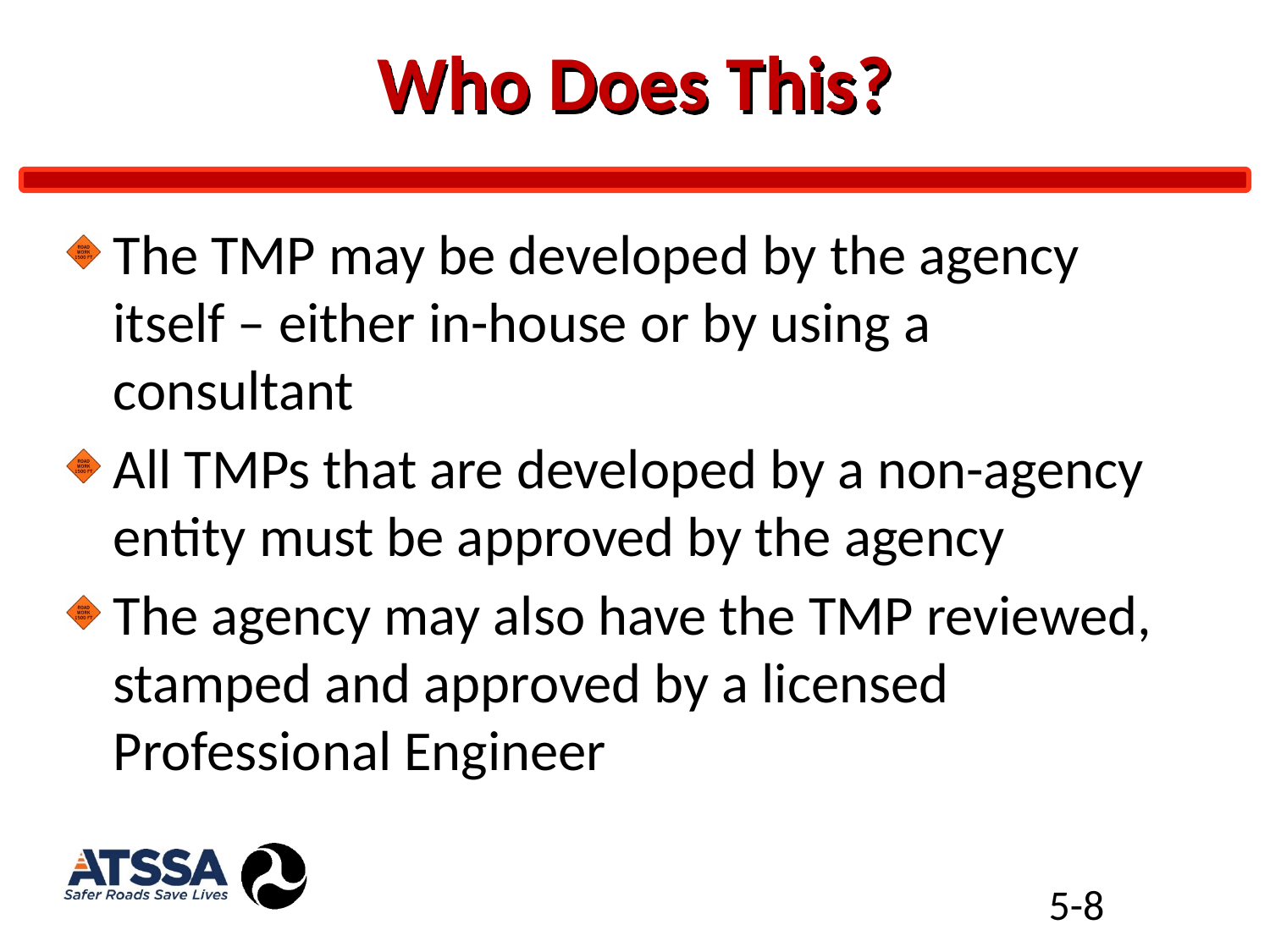

# Who Does This?
The TMP may be developed by the agency itself – either in-house or by using a consultant
All TMPs that are developed by a non-agency entity must be approved by the agency
The agency may also have the TMP reviewed, stamped and approved by a licensed Professional Engineer